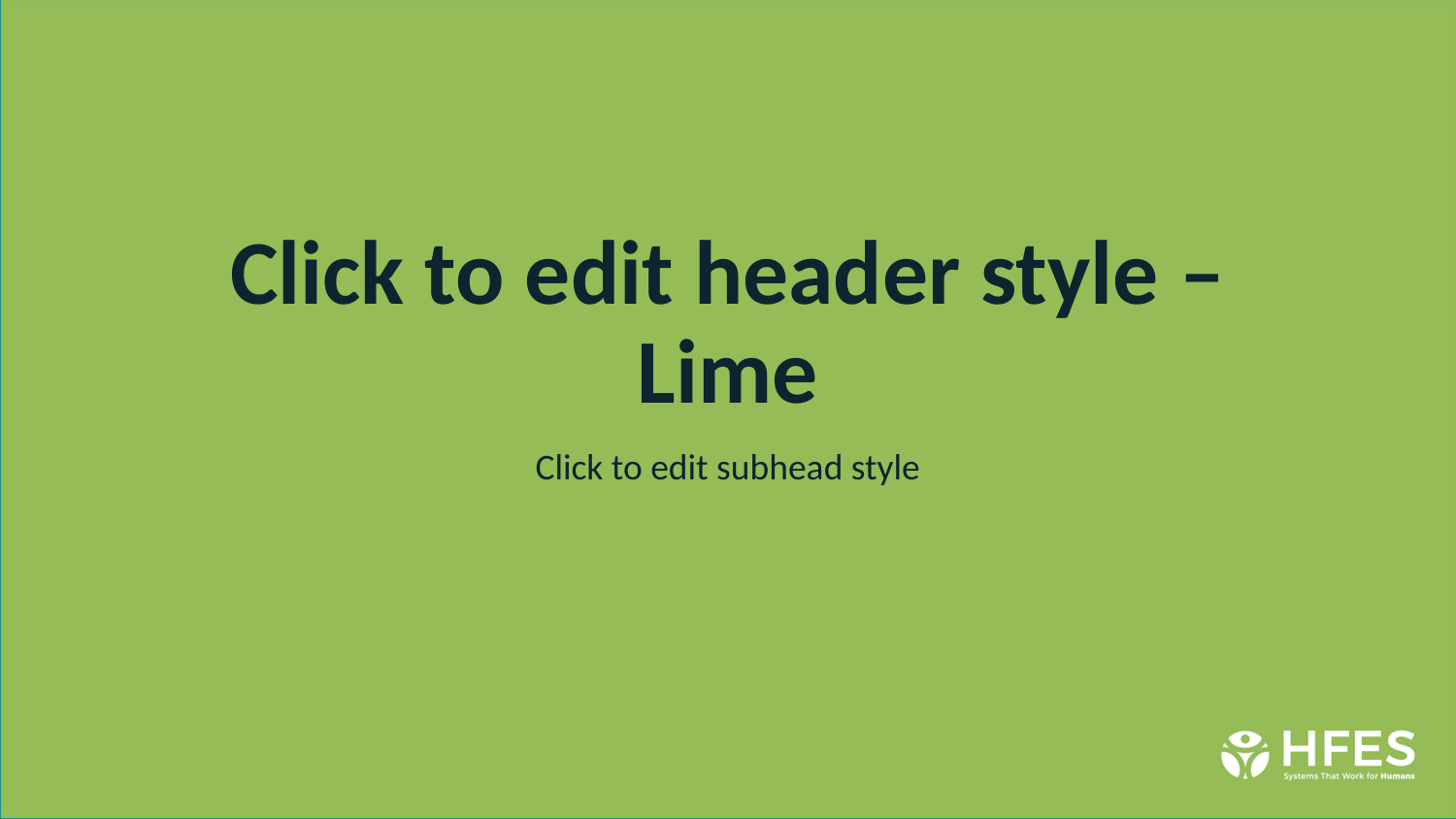

# Click to edit header style – Lime
Click to edit subhead style